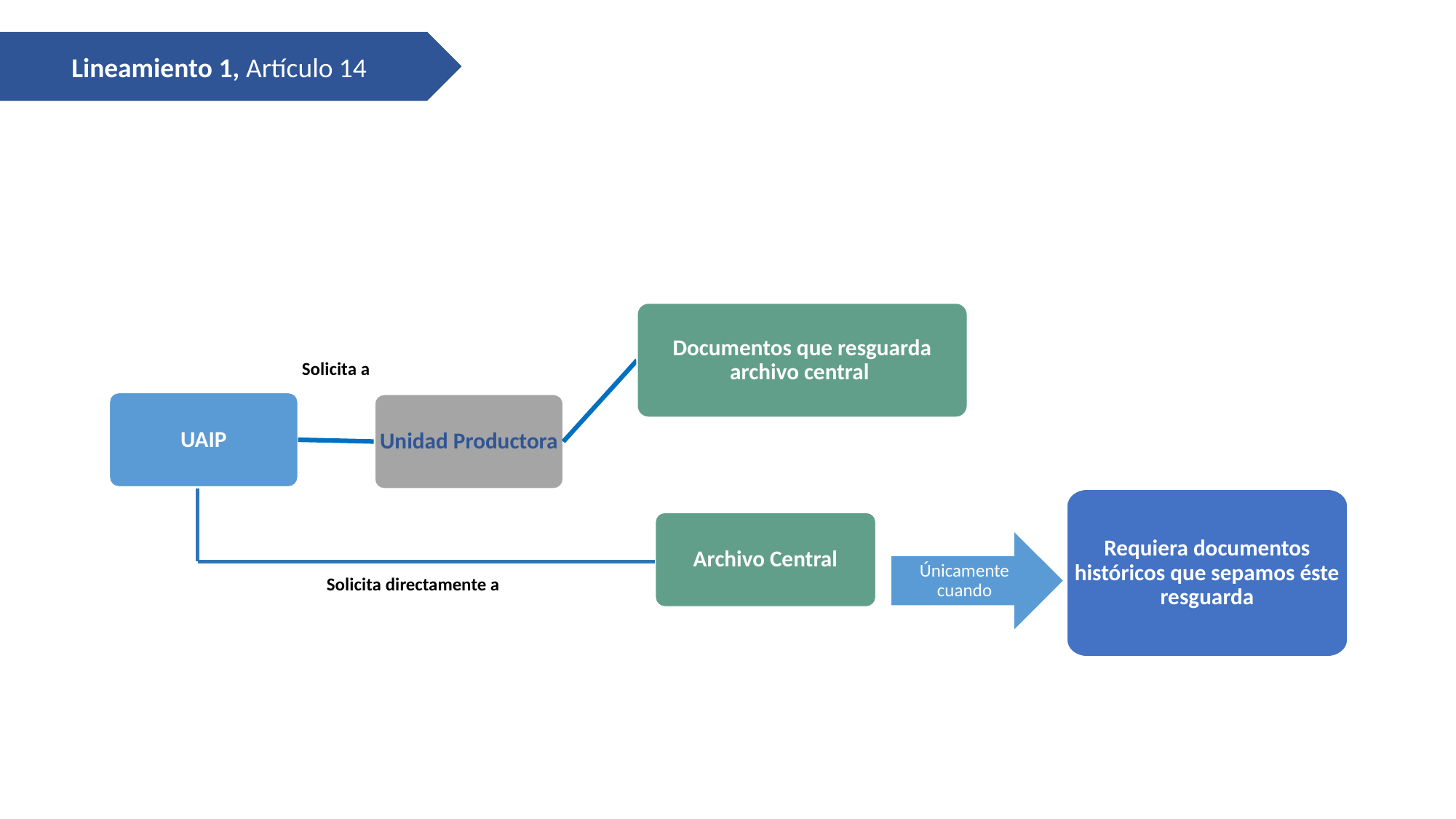

Lineamiento 1, Artículo 14
Documentos que resguarda archivo central
Solicita a
UAIP
Unidad Productora

Requiera documentos históricos que sepamos éste resguarda
Archivo Central
Únicamente cuando
Solicita directamente a